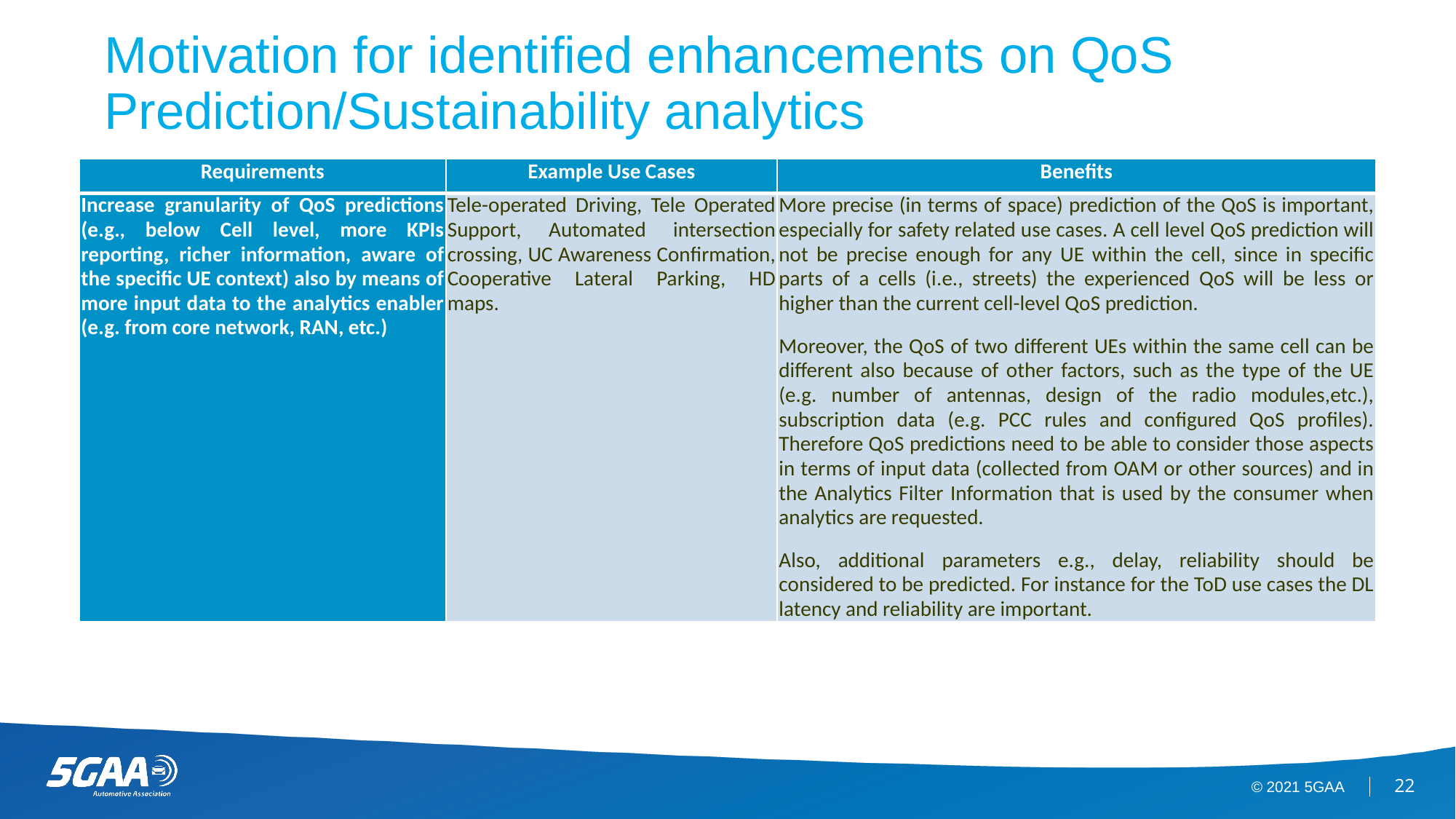

# Motivation for identified enhancements on QoS Prediction/Sustainability analytics
| Requirements | Example Use Cases | Benefits |
| --- | --- | --- |
| Increase granularity of QoS predictions (e.g., below Cell level, more KPIs reporting, richer information, aware of the specific UE context) also by means of more input data to the analytics enabler (e.g. from core network, RAN, etc.) | Tele-operated Driving, Tele Operated Support, Automated intersection crossing, UC Awareness Confirmation, Cooperative Lateral Parking, HD maps. | More precise (in terms of space) prediction of the QoS is important, especially for safety related use cases. A cell level QoS prediction will not be precise enough for any UE within the cell, since in specific parts of a cells (i.e., streets) the experienced QoS will be less or higher than the current cell-level QoS prediction. Moreover, the QoS of two different UEs within the same cell can be different also because of other factors, such as the type of the UE (e.g. number of antennas, design of the radio modules,etc.), subscription data (e.g. PCC rules and configured QoS profiles). Therefore QoS predictions need to be able to consider those aspects in terms of input data (collected from OAM or other sources) and in the Analytics Filter Information that is used by the consumer when analytics are requested. Also, additional parameters e.g., delay, reliability should be considered to be predicted. For instance for the ToD use cases the DL latency and reliability are important. |